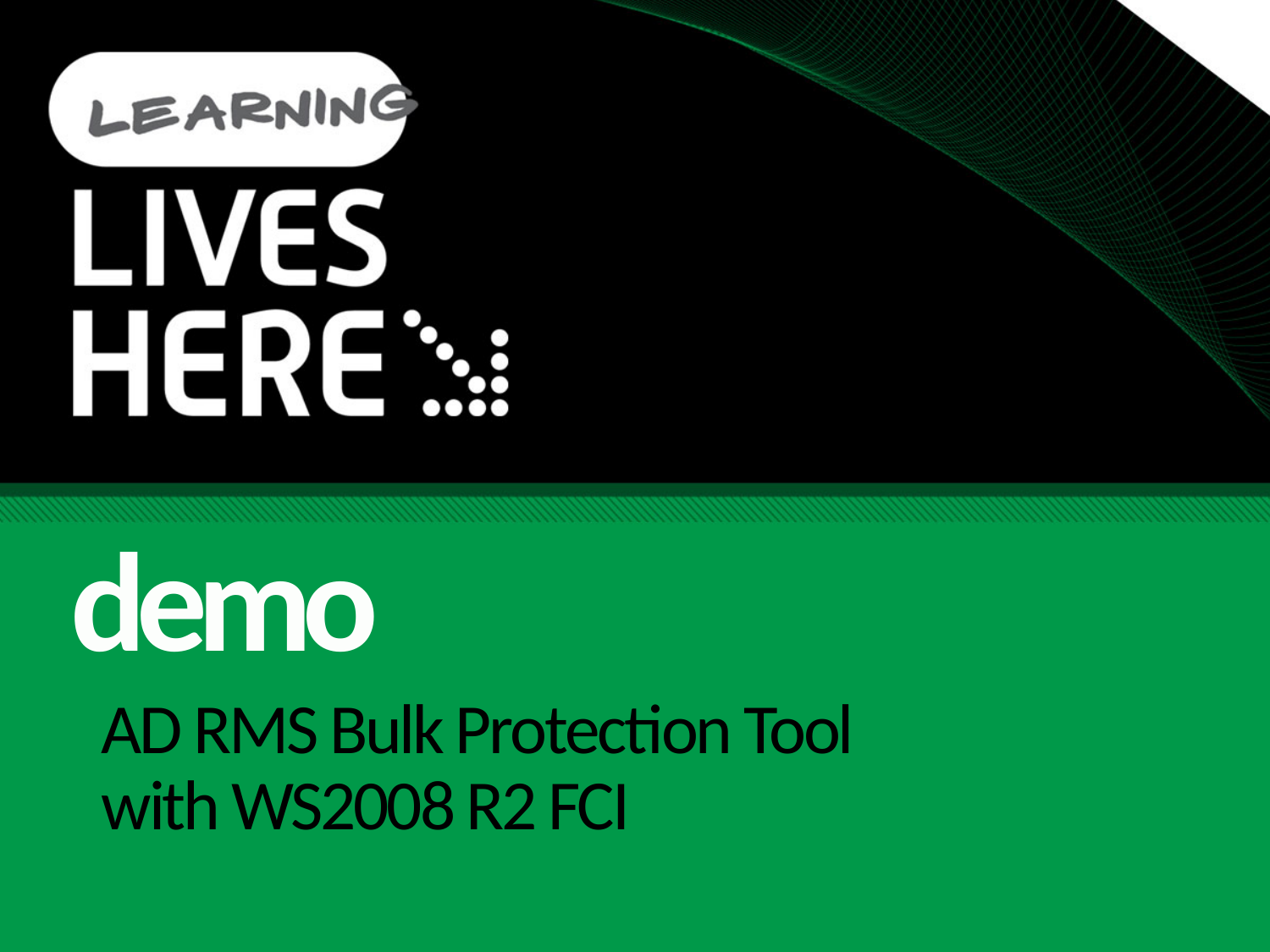

demo
# AD RMS Bulk Protection Tool with WS2008 R2 FCI